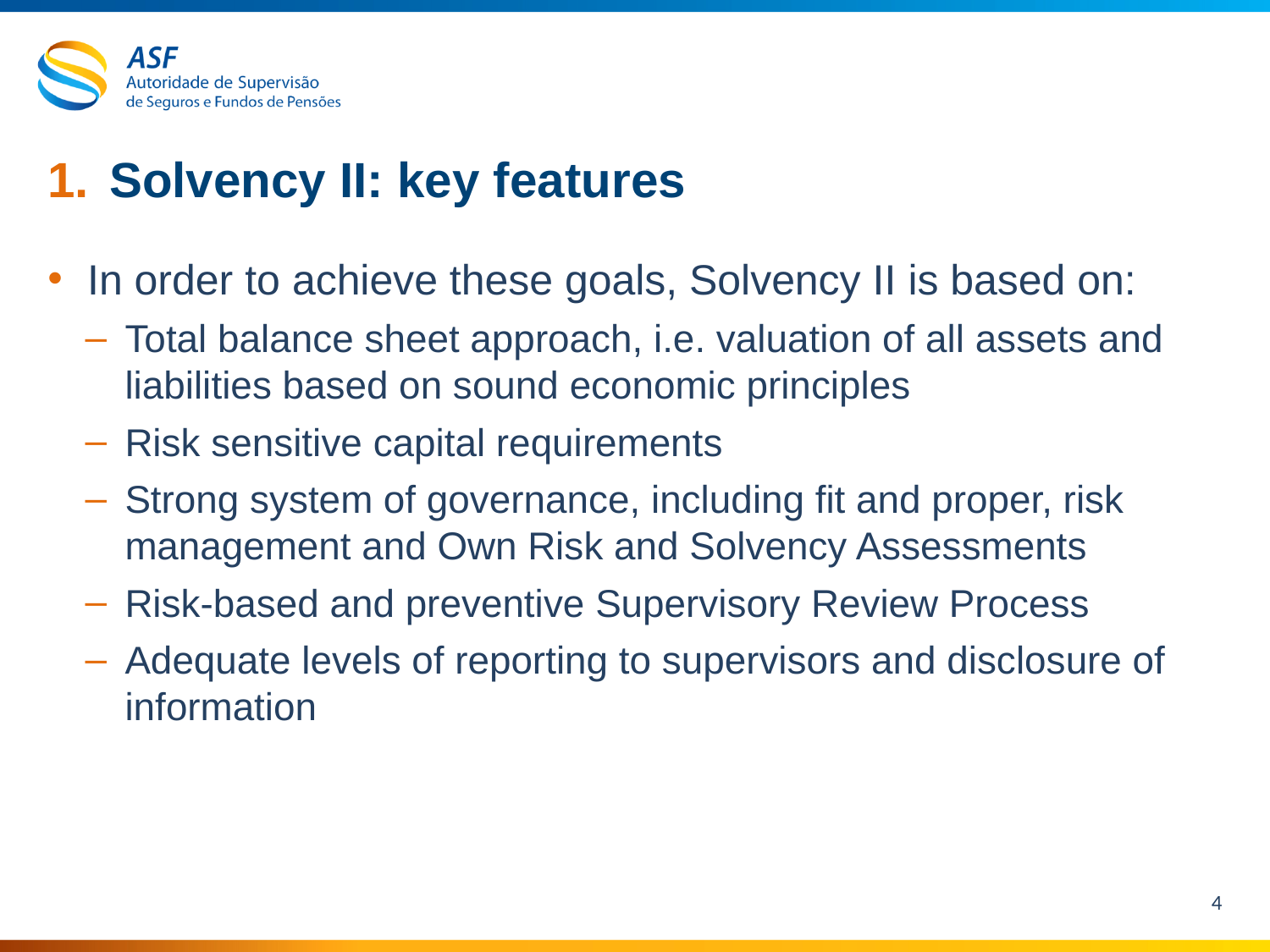

# 1.	Solvency II: key features
In order to achieve these goals, Solvency II is based on:
Total balance sheet approach, i.e. valuation of all assets and liabilities based on sound economic principles
Risk sensitive capital requirements
Strong system of governance, including fit and proper, risk management and Own Risk and Solvency Assessments
Risk-based and preventive Supervisory Review Process
Adequate levels of reporting to supervisors and disclosure of information
4